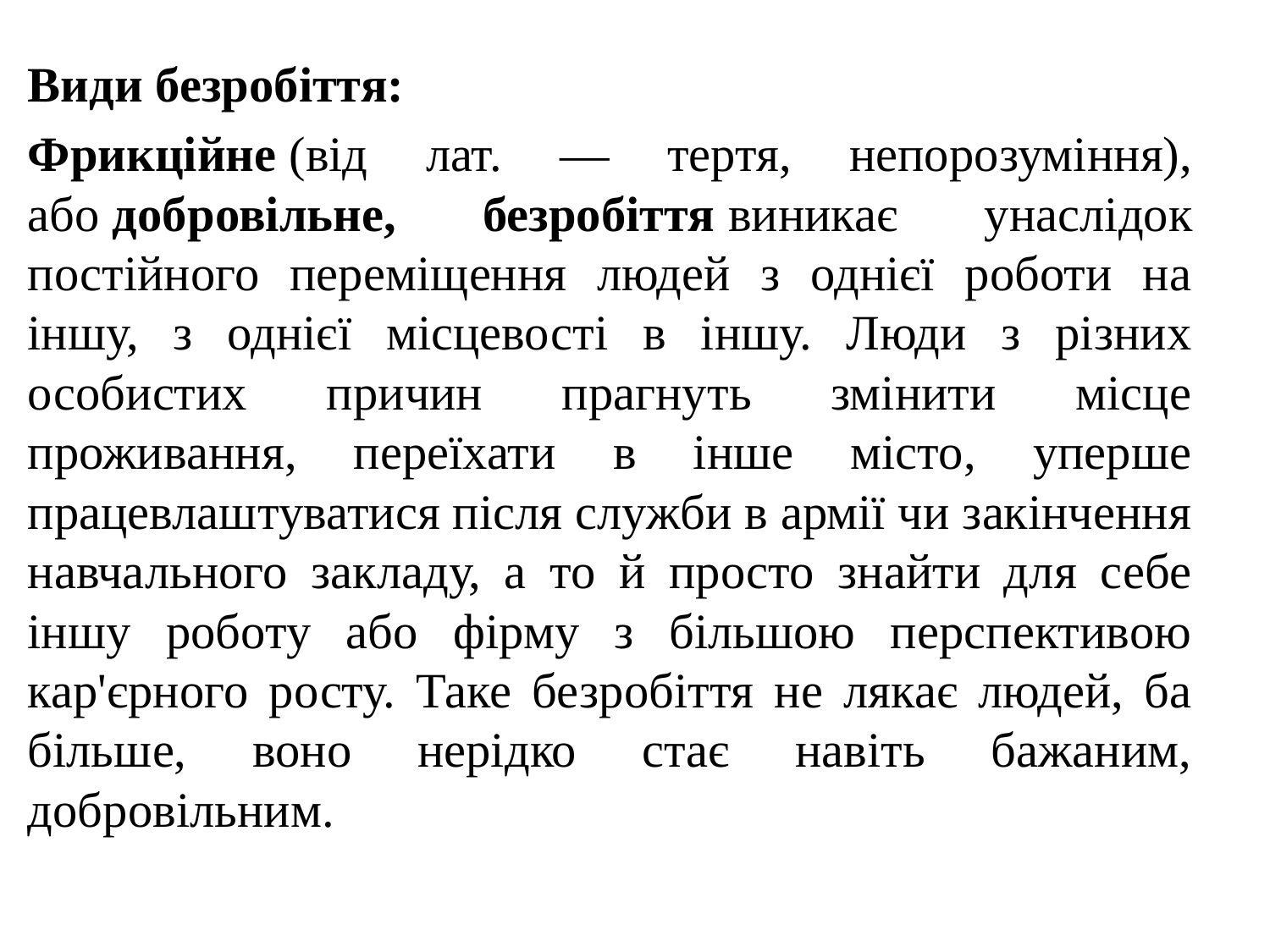

Види безробіття:
Фрикційне (від лат. — тертя, непорозуміння), або добровільне, безробіття виникає унаслідок постійного переміщення людей з однієї роботи на іншу, з однієї місцевості в іншу. Люди з різних особистих причин прагнуть змінити місце проживання, переїхати в інше місто, уперше працевлаштуватися після служби в армії чи закінчення навчального закладу, а то й просто знайти для себе іншу роботу або фірму з більшою перспективою кар'єрного росту. Таке безробіття не лякає людей, ба більше, воно нерідко стає навіть бажаним, добровільним.